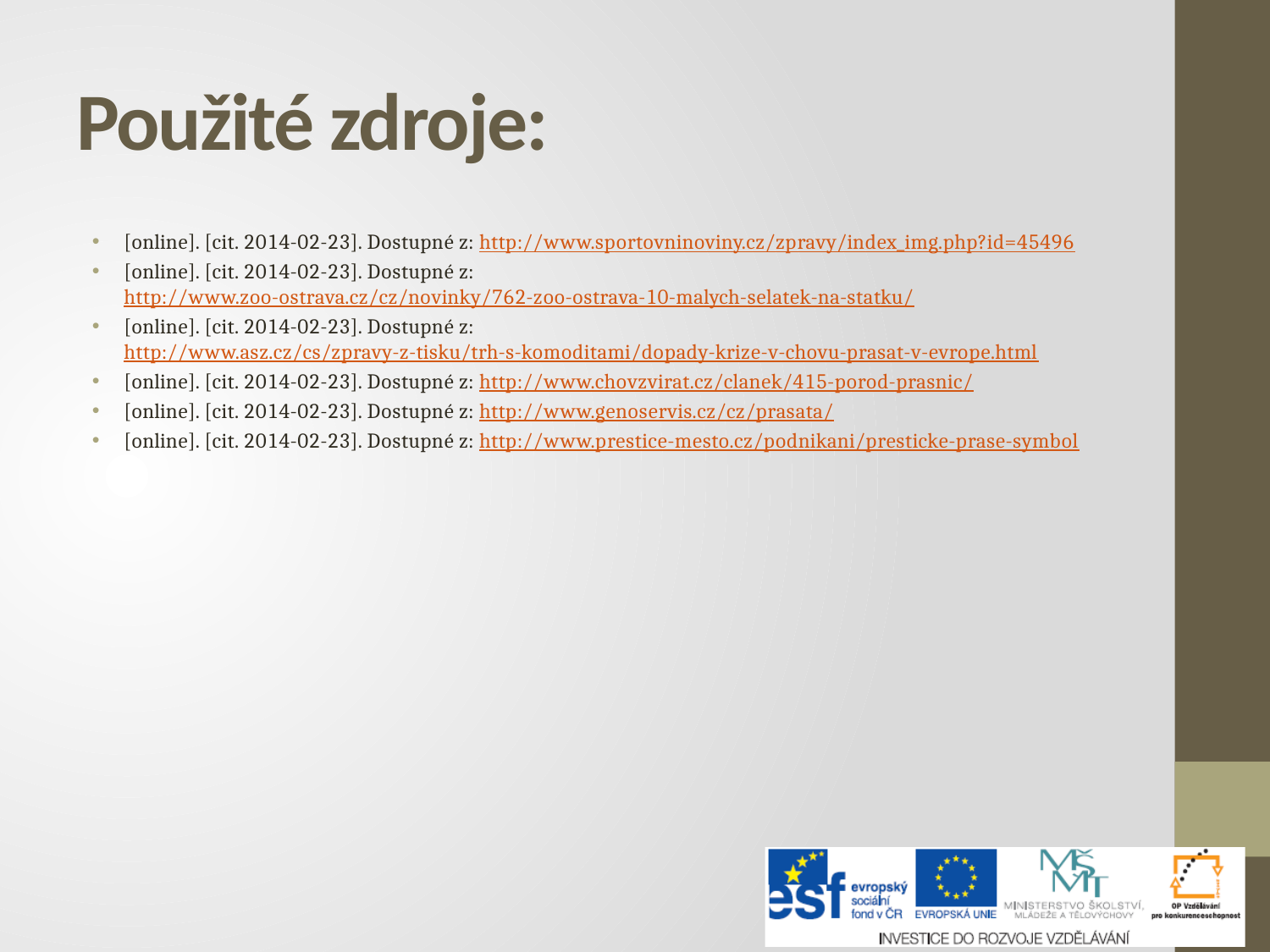

# Použité zdroje:
[online]. [cit. 2014-02-23]. Dostupné z: http://www.sportovninoviny.cz/zpravy/index_img.php?id=45496
[online]. [cit. 2014-02-23]. Dostupné z: http://www.zoo-ostrava.cz/cz/novinky/762-zoo-ostrava-10-malych-selatek-na-statku/
[online]. [cit. 2014-02-23]. Dostupné z: http://www.asz.cz/cs/zpravy-z-tisku/trh-s-komoditami/dopady-krize-v-chovu-prasat-v-evrope.html
[online]. [cit. 2014-02-23]. Dostupné z: http://www.chovzvirat.cz/clanek/415-porod-prasnic/
[online]. [cit. 2014-02-23]. Dostupné z: http://www.genoservis.cz/cz/prasata/
[online]. [cit. 2014-02-23]. Dostupné z: http://www.prestice-mesto.cz/podnikani/presticke-prase-symbol